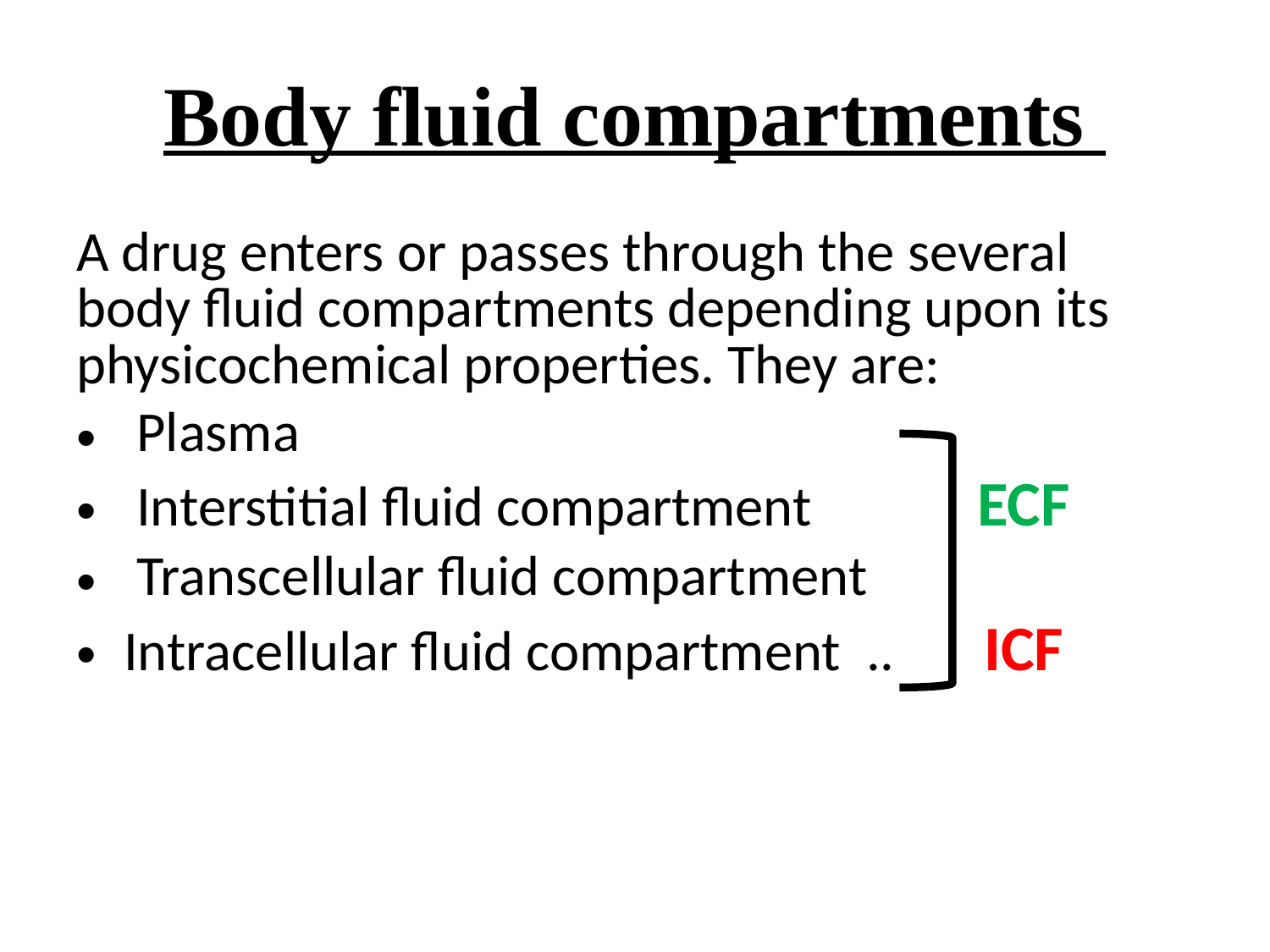

# Body fluid compartments
A drug enters or passes through the several body fluid compartments depending upon its physicochemical properties. They are:
 Plasma
 Interstitial fluid compartment             ECF
 Transcellular fluid compartment
Intracellular fluid compartment  ..       ICF